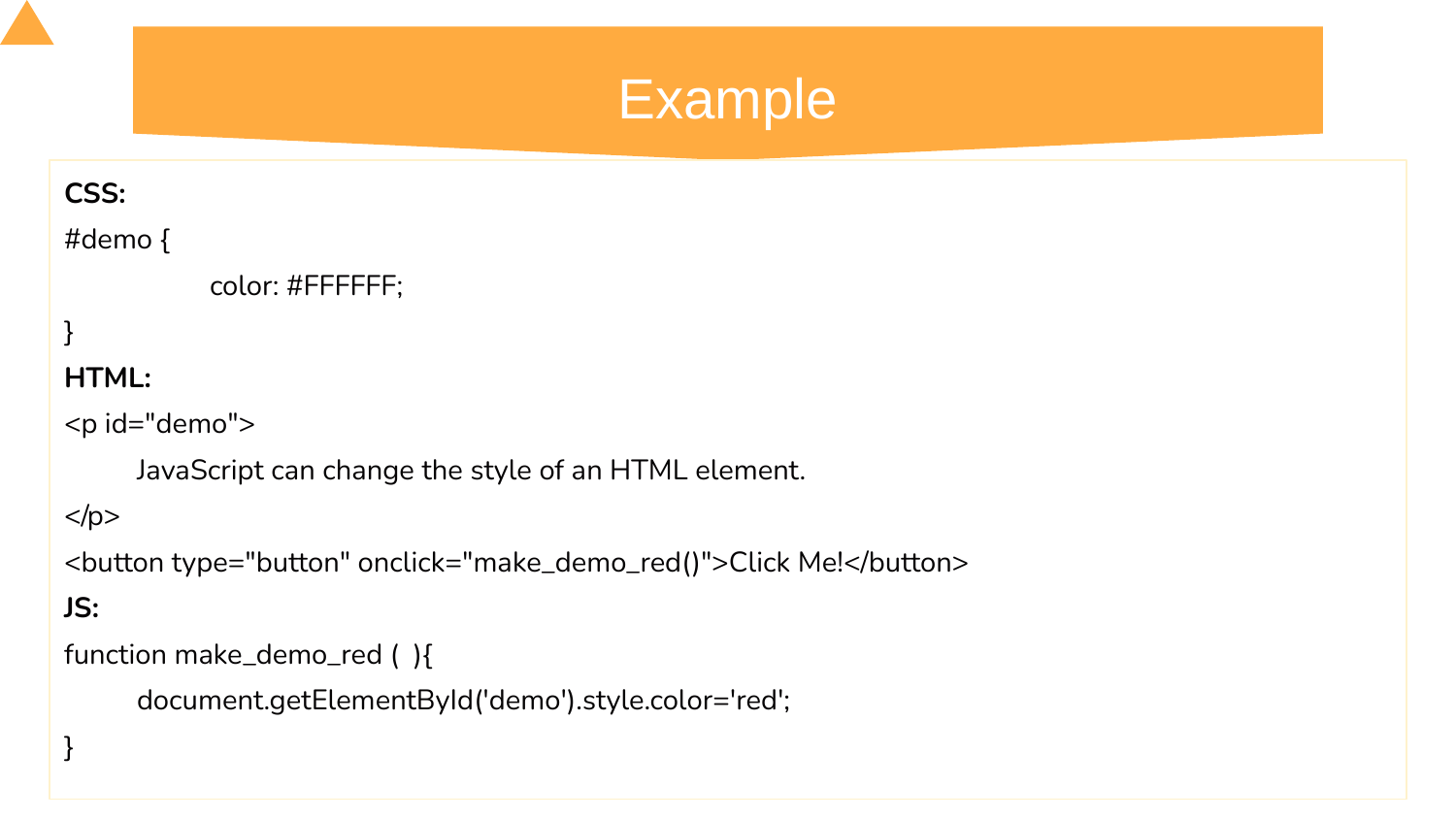

# Example
CSS:
#demo {
	color: #FFFFFF;
}
HTML:
<p id="demo">
JavaScript can change the style of an HTML element.
</p>
<button type="button" onclick="make_demo_red()">Click Me!</button>
JS:
function make_demo_red (  ){
document.getElementById('demo').style.color='red';
}